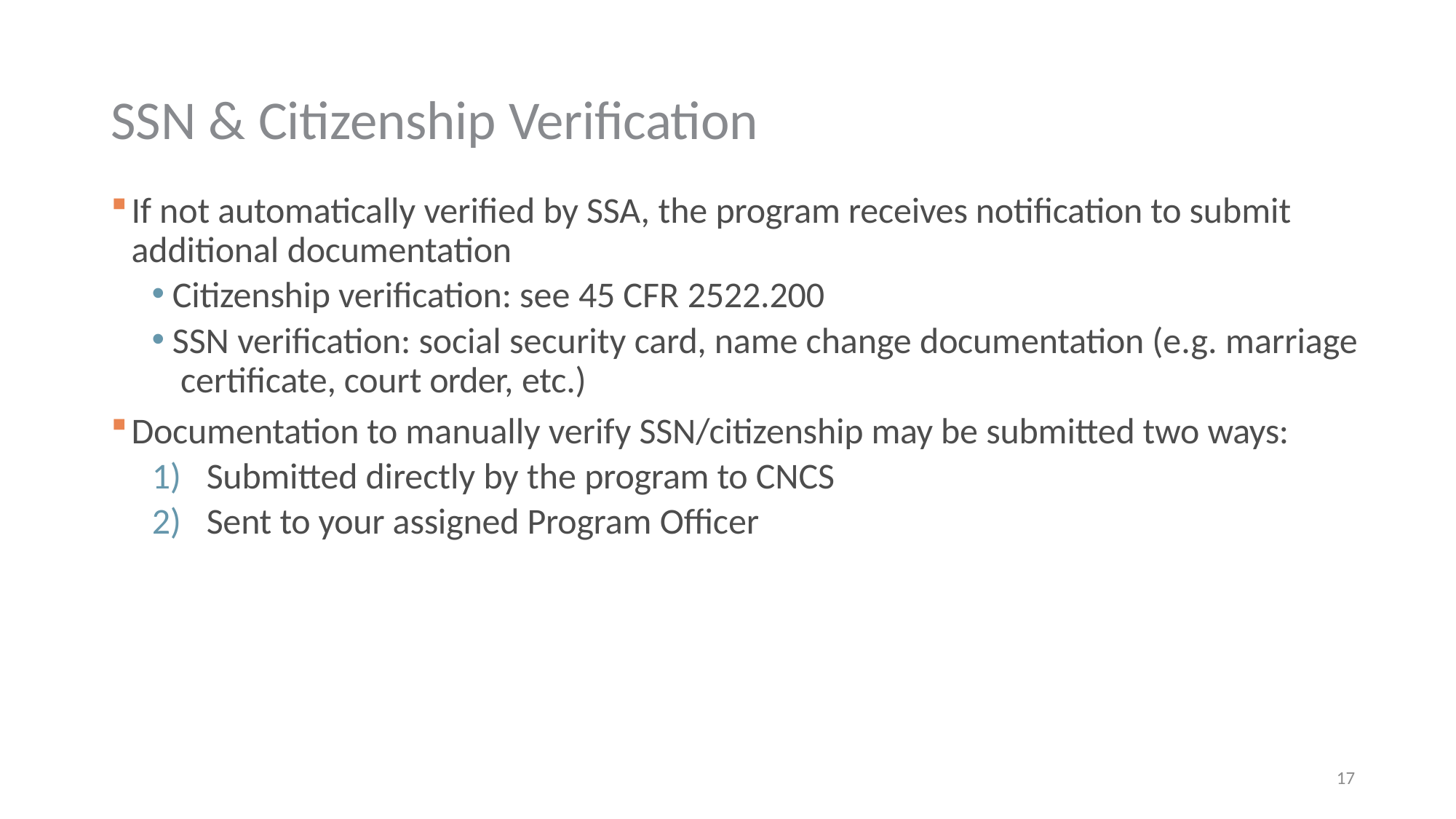

SSN & Citizenship Verification

If not automatically verified by SSA, the program receives notification to submit  additional documentation
Citizenship verification: see 45 CFR 2522.200
SSN verification: social security card, name change documentation (e.g. marriage  certificate, court order, etc.)
Documentation to manually verify SSN/citizenship may be submitted two ways:
Submitted directly by the program to CNCS
Sent to your assigned Program Officer
17